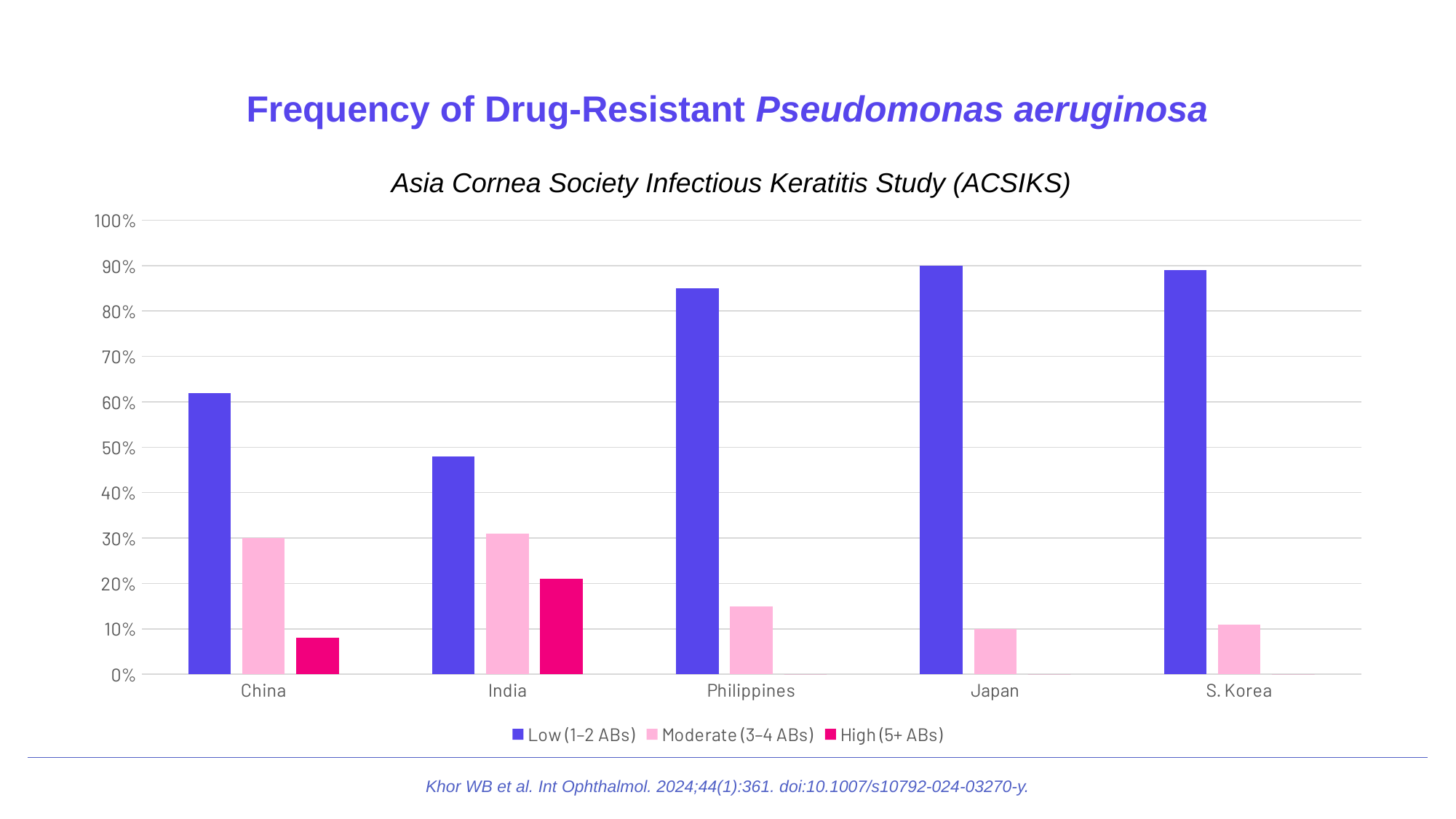

Frequency of Drug-Resistant Pseudomonas aeruginosa
 Asia Cornea Society Infectious Keratitis Study (ACSIKS)

### Chart

| Category | Low (1–2 ABs) | Moderate (3–4 ABs) | High (5+ ABs) |
|---|---|---|---|
| China | 0.62 | 0.3 | 0.08 |
| India | 0.48 | 0.31 | 0.21 |
| Philippines | 0.85 | 0.15 | 0.0 |
| Japan | 0.9 | 0.1 | 0.0 |
| S. Korea | 0.89 | 0.11 | 0.0 |
Khor WB et al. Int Ophthalmol. 2024;44(1):361. doi:10.1007/s10792-024-03270-y.